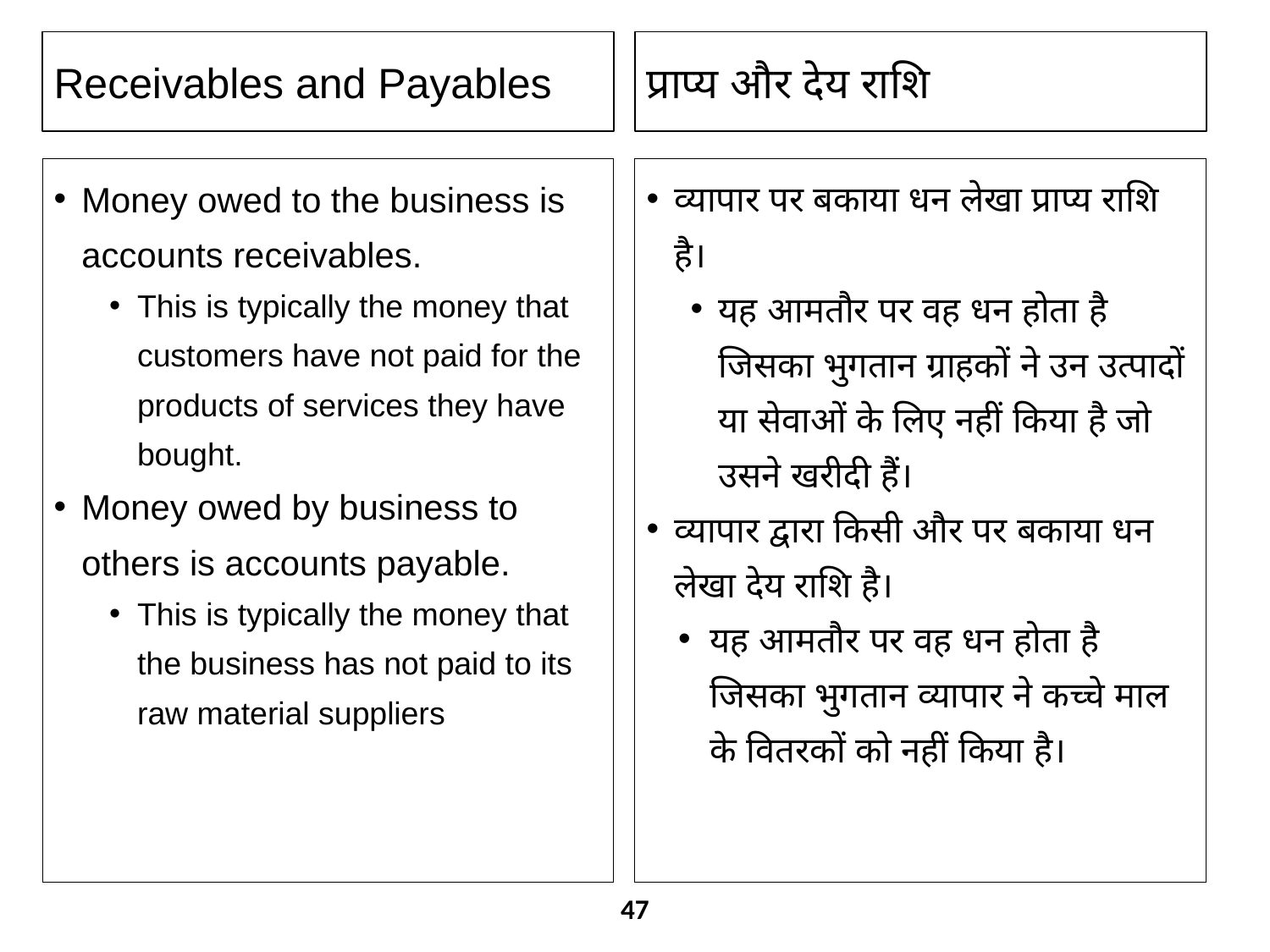

# Receivables and Payables
प्राप्य और देय राशि‍
Money owed to the business is accounts receivables.
This is typically the money that customers have not paid for the products of services they have bought.
Money owed by business to others is accounts payable.
This is typically the money that the business has not paid to its raw material suppliers
व्यापार पर बकाया धन लेखा प्राप्य राशि है।
यह आमतौर पर वह धन होता है जिसका भुगतान ग्राहकों ने उन उत्पादों या सेवाओं के लिए नहीं किया है जो उसने खरीदी हैं।
व्यापार द्वारा किसी और पर बकाया धन लेखा देय राशि है।
यह आमतौर पर वह धन होता है जिसका भुगतान व्यापार ने कच्चे माल के वितरकों को नहीं किया है।
47